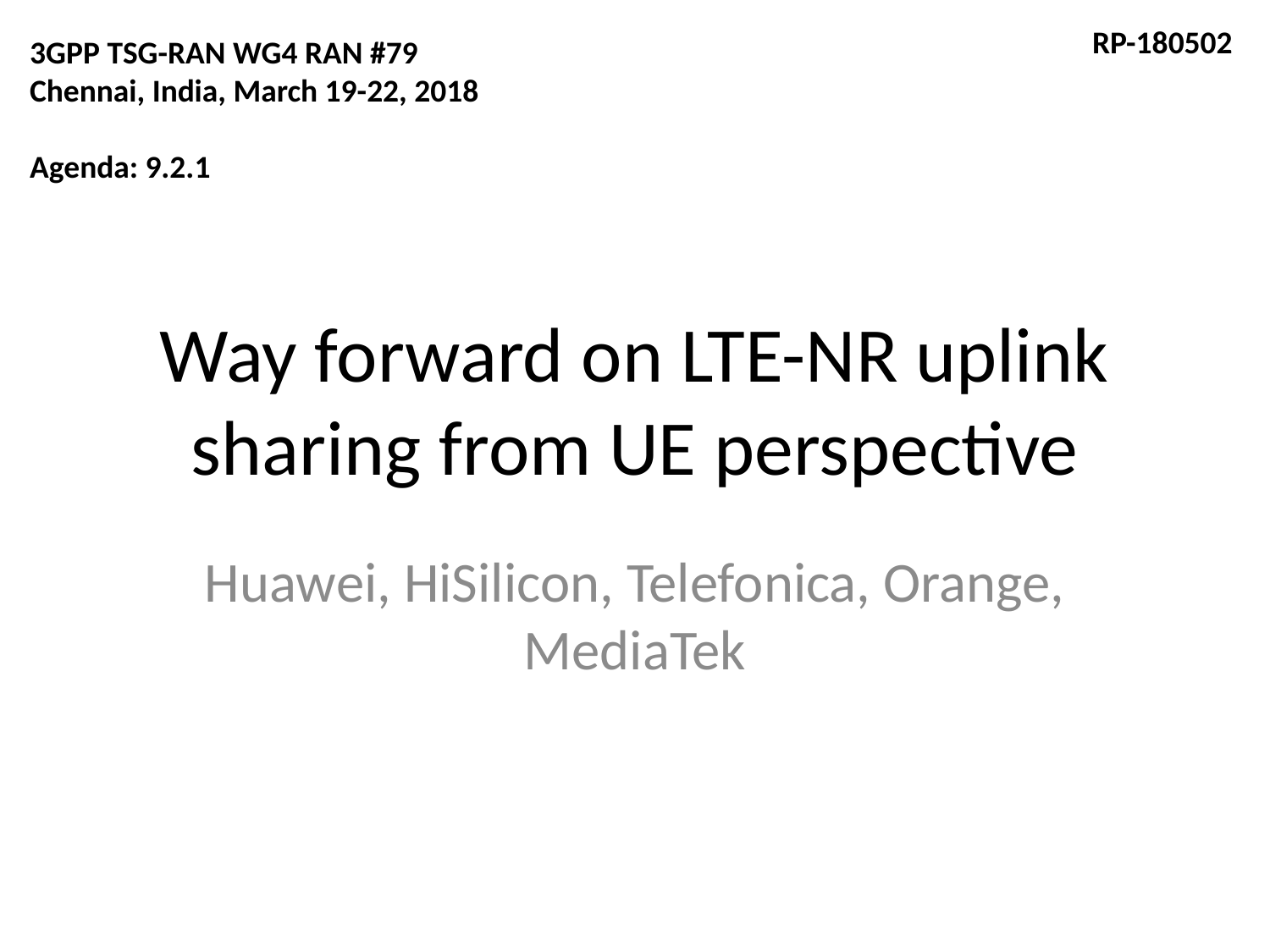

RP-180502
3GPP TSG-RAN WG4 RAN #79
Chennai, India, March 19-22, 2018

Agenda: 9.2.1
# Way forward on LTE-NR uplink sharing from UE perspective
Huawei, HiSilicon, Telefonica, Orange, MediaTek